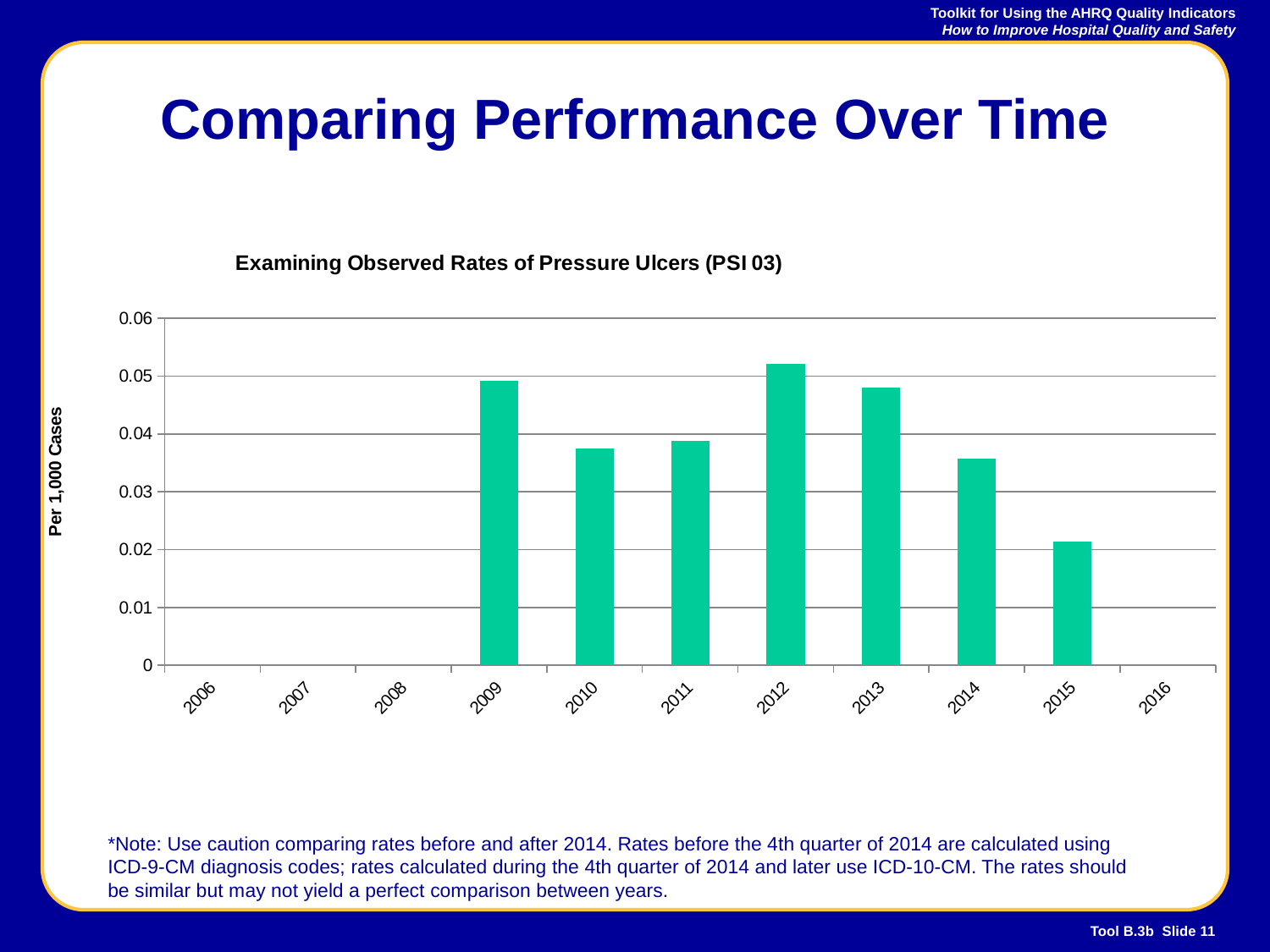

Comparing Performance Over Time

### Chart: Examining Observed Rates of Pressure Ulcers (PSI 03)

| Category | Observed Rate |
|---|---|
| 2006 | None |
| 2007 | None |
| 2008 | None |
| 2009 | 0.0491368 |
| 2010 | 0.0374269 |
| 2011 | 0.0387779 |
| 2012 | 0.0521654 |
| 2013 | 0.0480234 |
| 2014 | 0.0356778 |
| 2015 | 0.0214566 |
| 2016 | None |
*Note: Use caution comparing rates before and after 2014. Rates before the 4th quarter of 2014 are calculated using ICD-9-CM diagnosis codes; rates calculated during the 4th quarter of 2014 and later use ICD-10-CM. The rates should be similar but may not yield a perfect comparison between years.